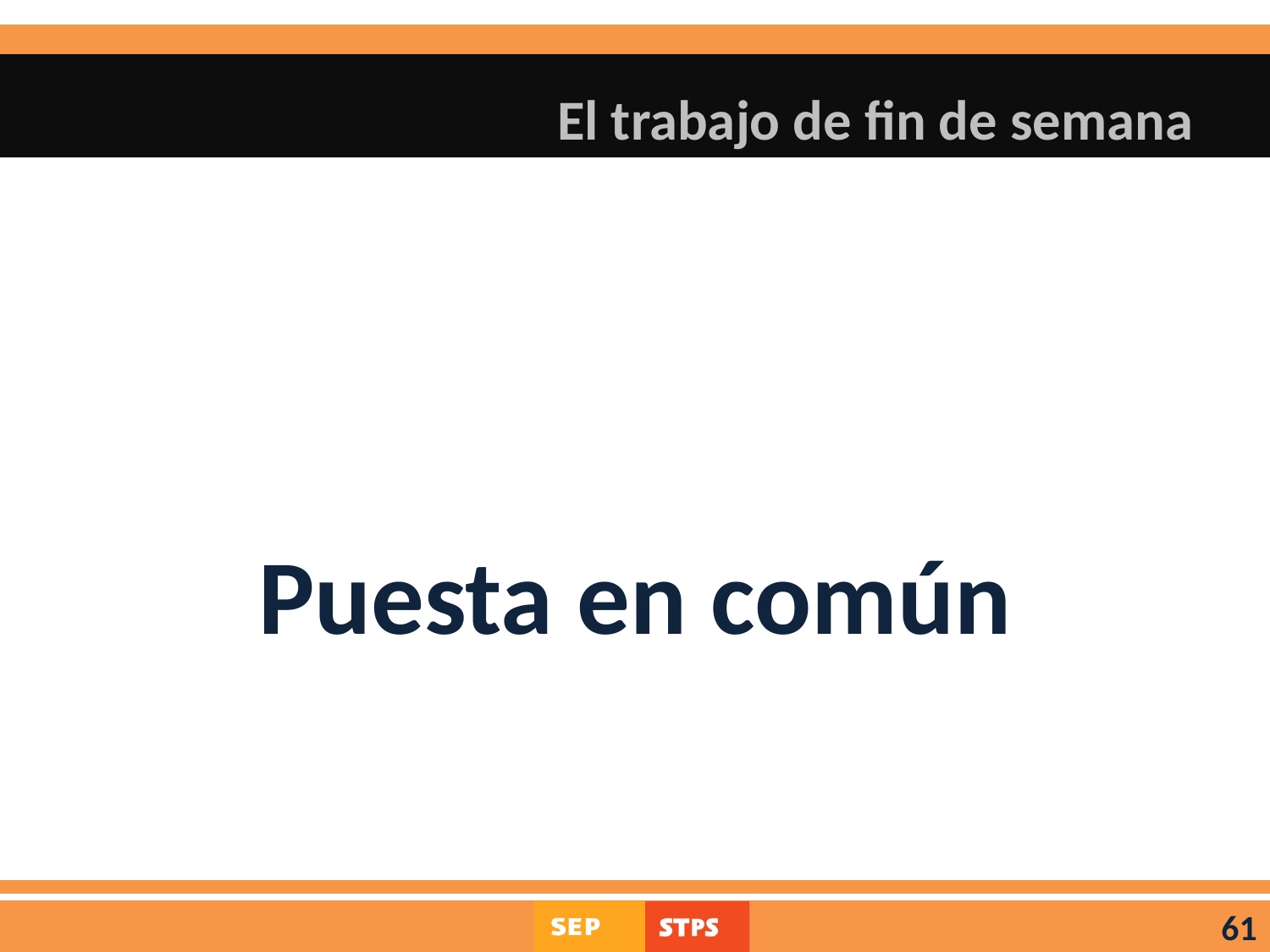

# El trabajo de fin de semana
Puesta en común
61